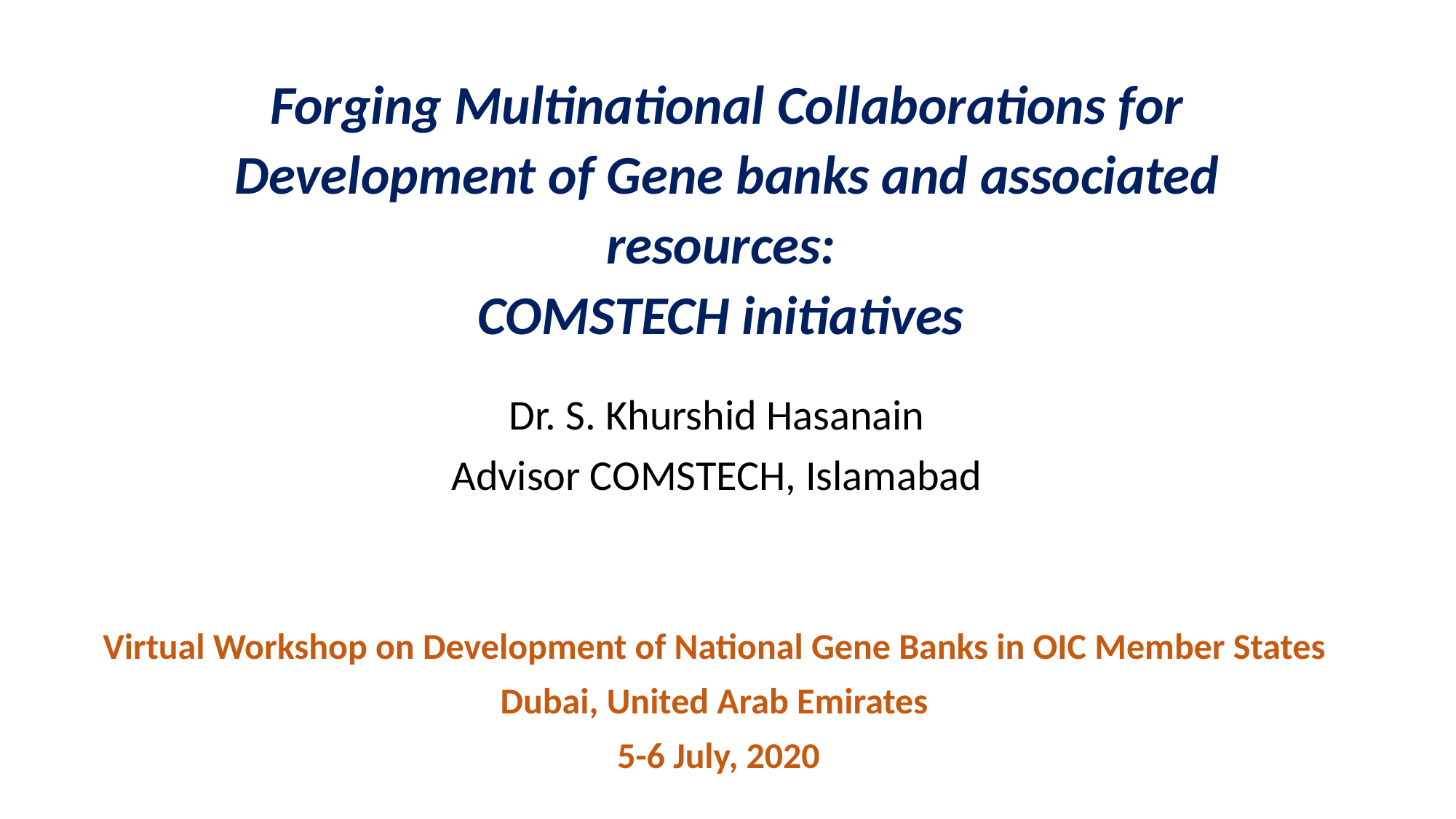

# Forging Multinational Collaborations for Development of Gene banks and associated resources: COMSTECH initiatives
Dr. S. Khurshid Hasanain
Advisor COMSTECH, Islamabad
Virtual Workshop on Development of National Gene Banks in OIC Member States
Dubai, United Arab Emirates
5-6 July, 2020